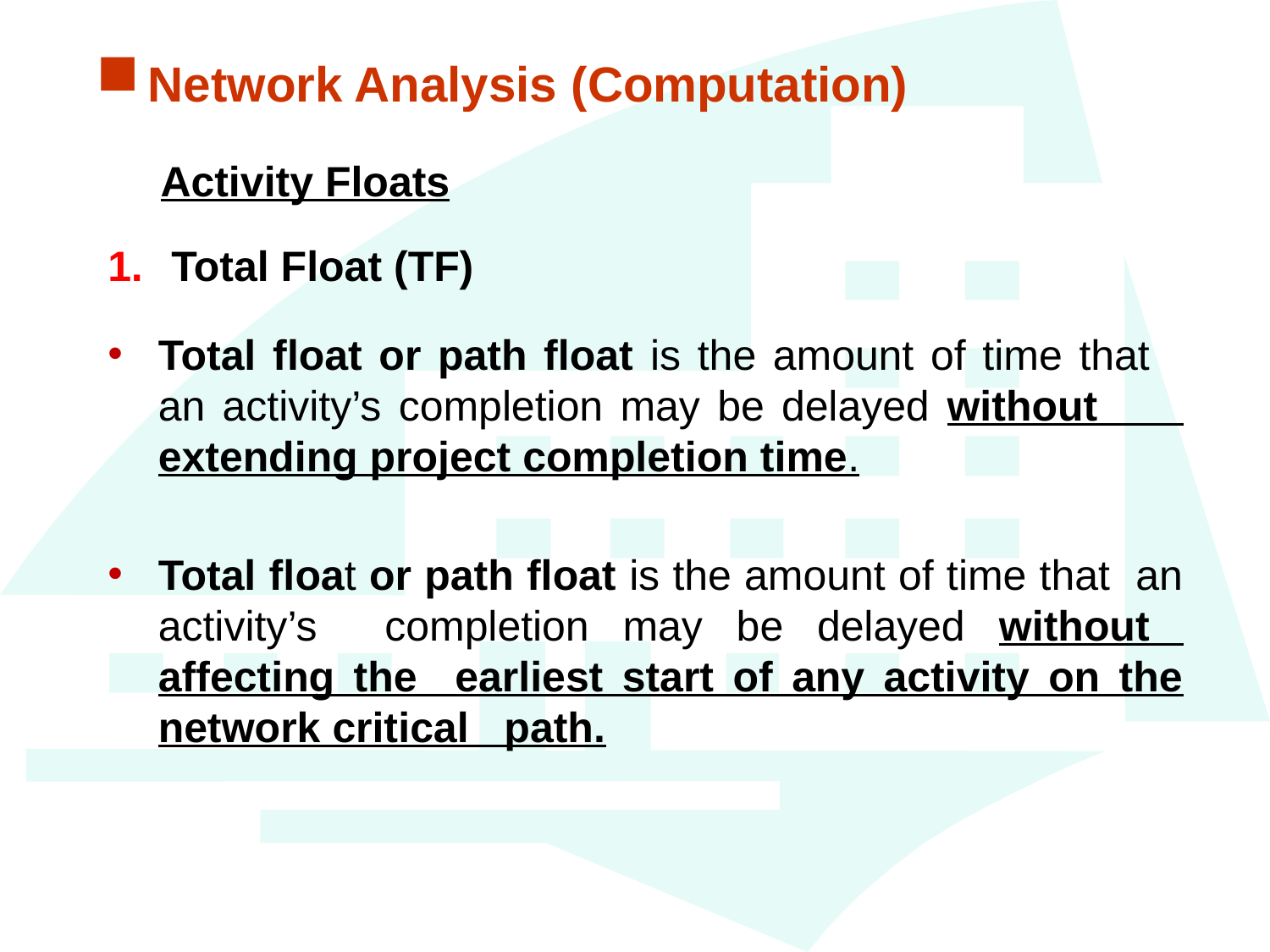

Network Analysis (Computation)
Activity Floats
Total Float (TF)

Total float or path float is the amount of time that   an activity’s completion may be delayed without      extending project completion time.

Total float or path float is the amount of time that  an activity’s  completion may be delayed without  affecting the  earliest start of any activity on the network critical   path.